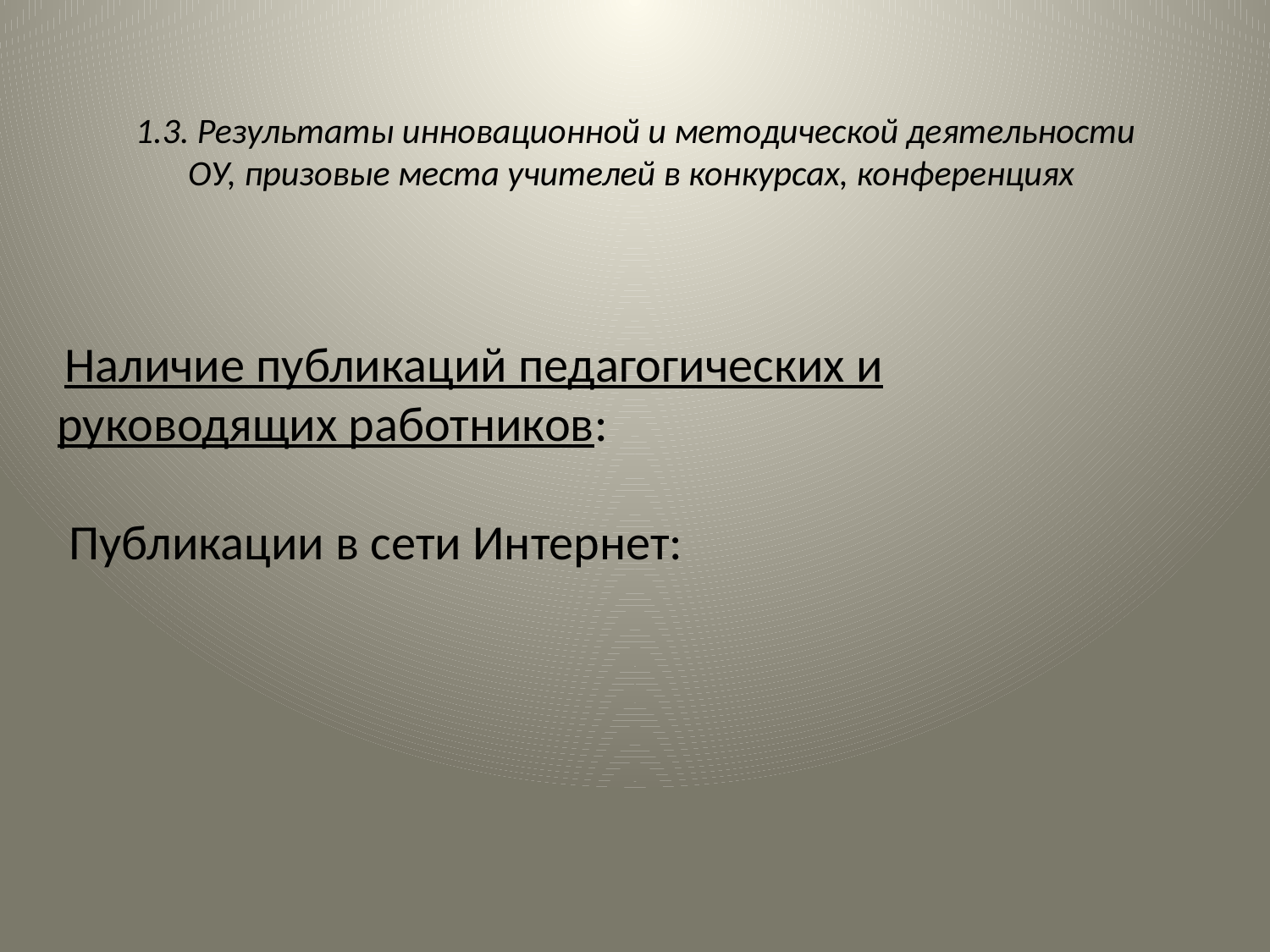

# 1.3. Результаты инновационной и методической деятельности ОУ, призовые места учителей в конкурсах, конференциях
 Наличие публикаций педагогических и руководящих работников:

 Публикации в сети Интернет: